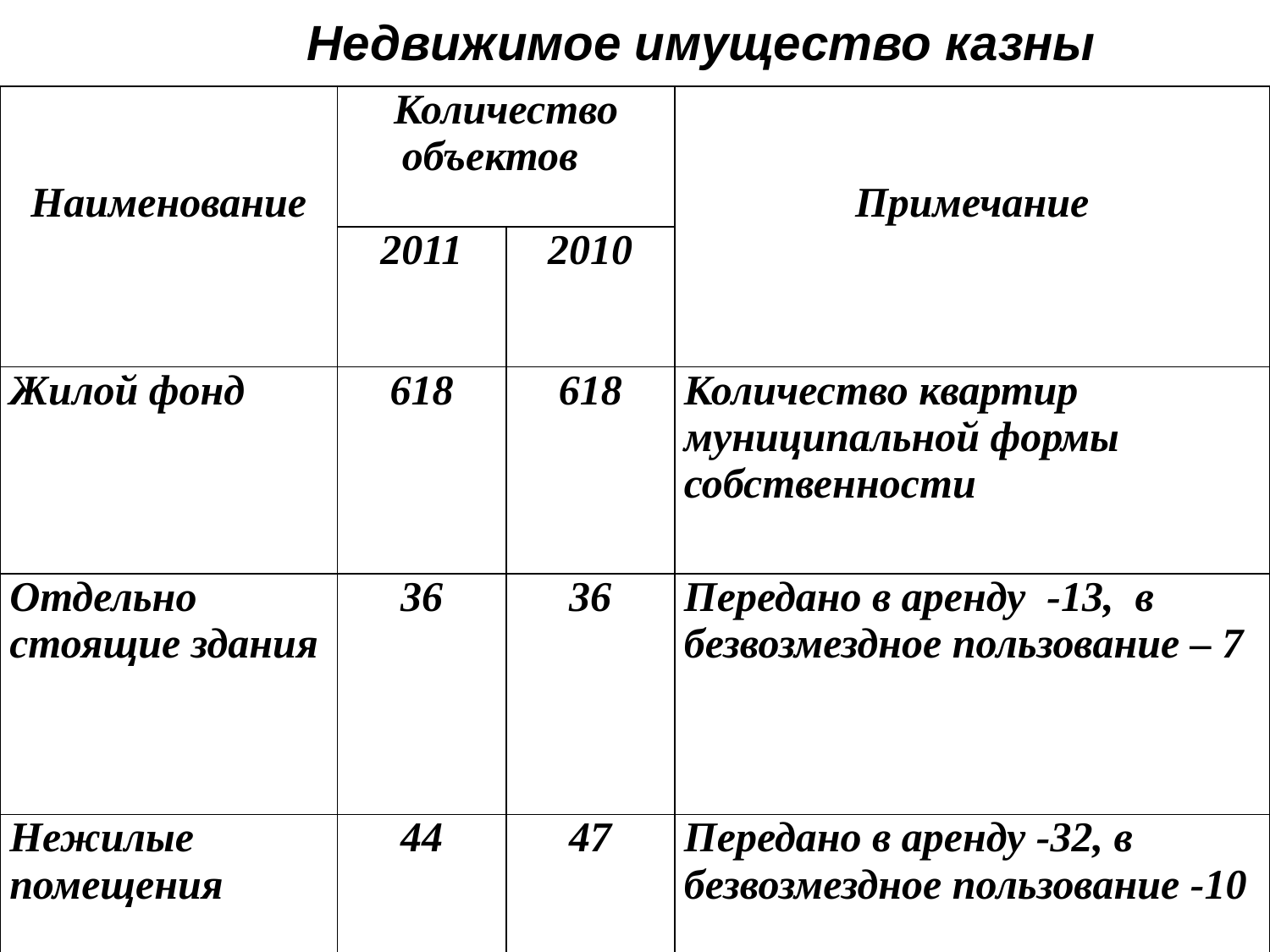

Недвижимое имущество казны

| Наименование | Количество объектов |  | Примечание |
| --- | --- | --- | --- |
|  | 2011 | 2010 |  |
| Жилой фонд | 618 | 618 | Количество квартир муниципальной формы собственности |
| Отдельно стоящие здания | 36 | 36 | Передано в аренду -13, в безвозмездное пользование – 7 |
| Нежилые помещения | 44 | 47 | Передано в аренду -32, в безвозмездное пользование -10 |